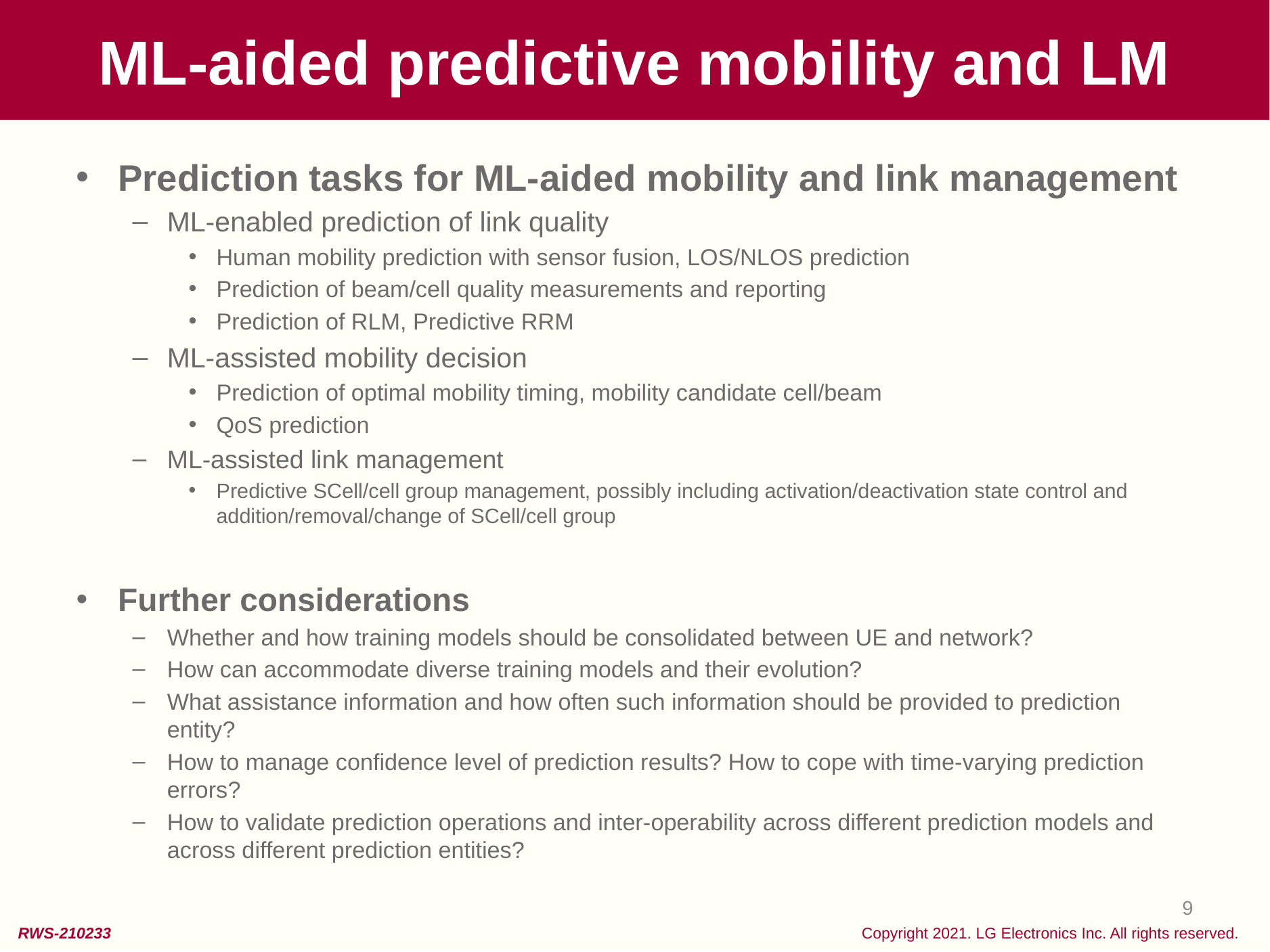

# ML-aided predictive mobility and LM
Prediction tasks for ML-aided mobility and link management
ML-enabled prediction of link quality
Human mobility prediction with sensor fusion, LOS/NLOS prediction
Prediction of beam/cell quality measurements and reporting
Prediction of RLM, Predictive RRM
ML-assisted mobility decision
Prediction of optimal mobility timing, mobility candidate cell/beam
QoS prediction
ML-assisted link management
Predictive SCell/cell group management, possibly including activation/deactivation state control and addition/removal/change of SCell/cell group

Further considerations
Whether and how training models should be consolidated between UE and network?
How can accommodate diverse training models and their evolution?
What assistance information and how often such information should be provided to prediction entity?
How to manage confidence level of prediction results? How to cope with time-varying prediction errors?
How to validate prediction operations and inter-operability across different prediction models and across different prediction entities?
9